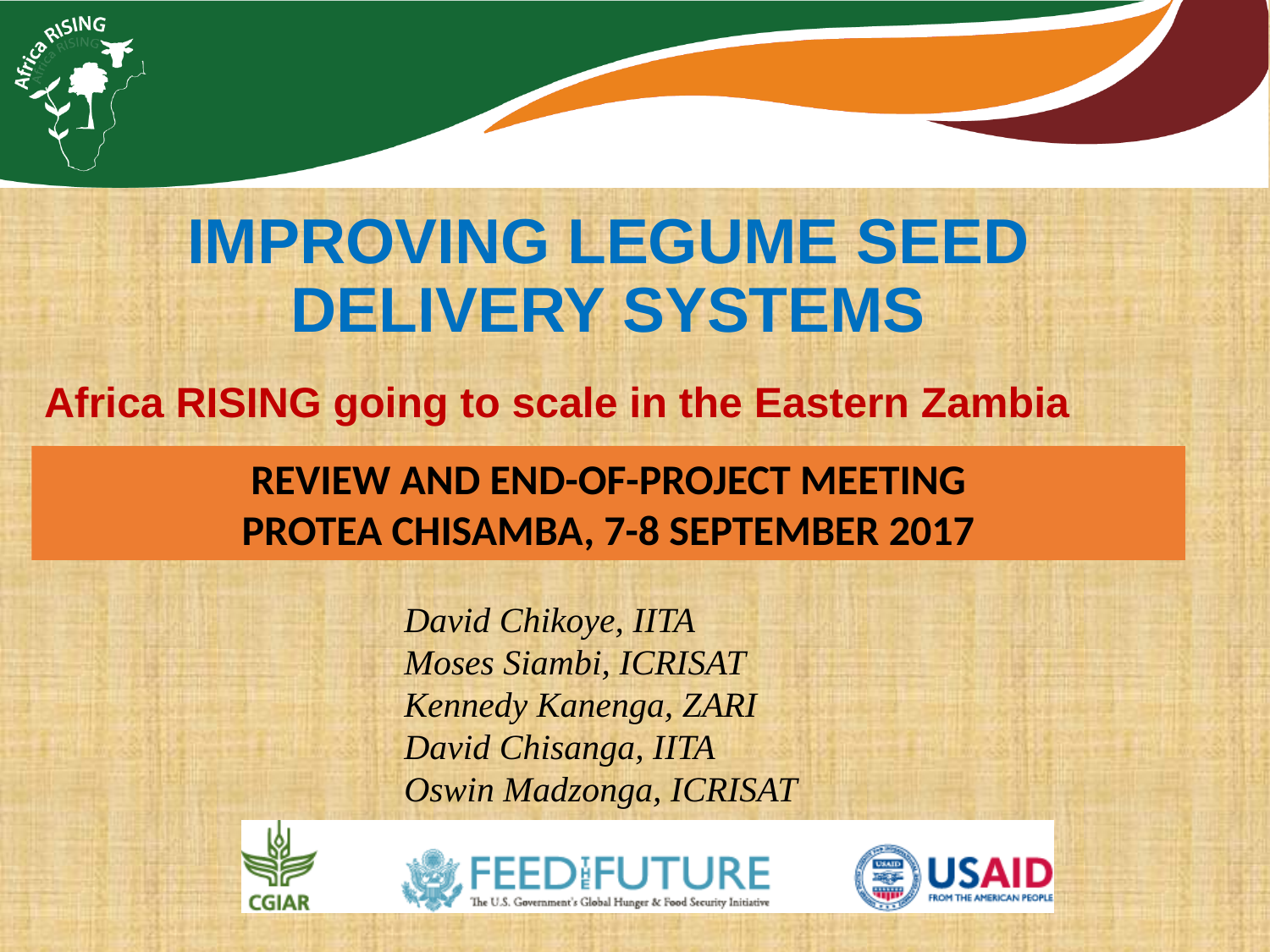

IMPROVING LEGUME SEED DELIVERY SYSTEMS
Africa RISING going to scale in the Eastern Zambia
REVIEW AND END-OF-PROJECT MEETING
PROTEA CHISAMBA, 7-8 SEPTEMBER 2017
David Chikoye, IITA
Moses Siambi, ICRISAT
Kennedy Kanenga, ZARI
David Chisanga, IITA
Oswin Madzonga, ICRISAT